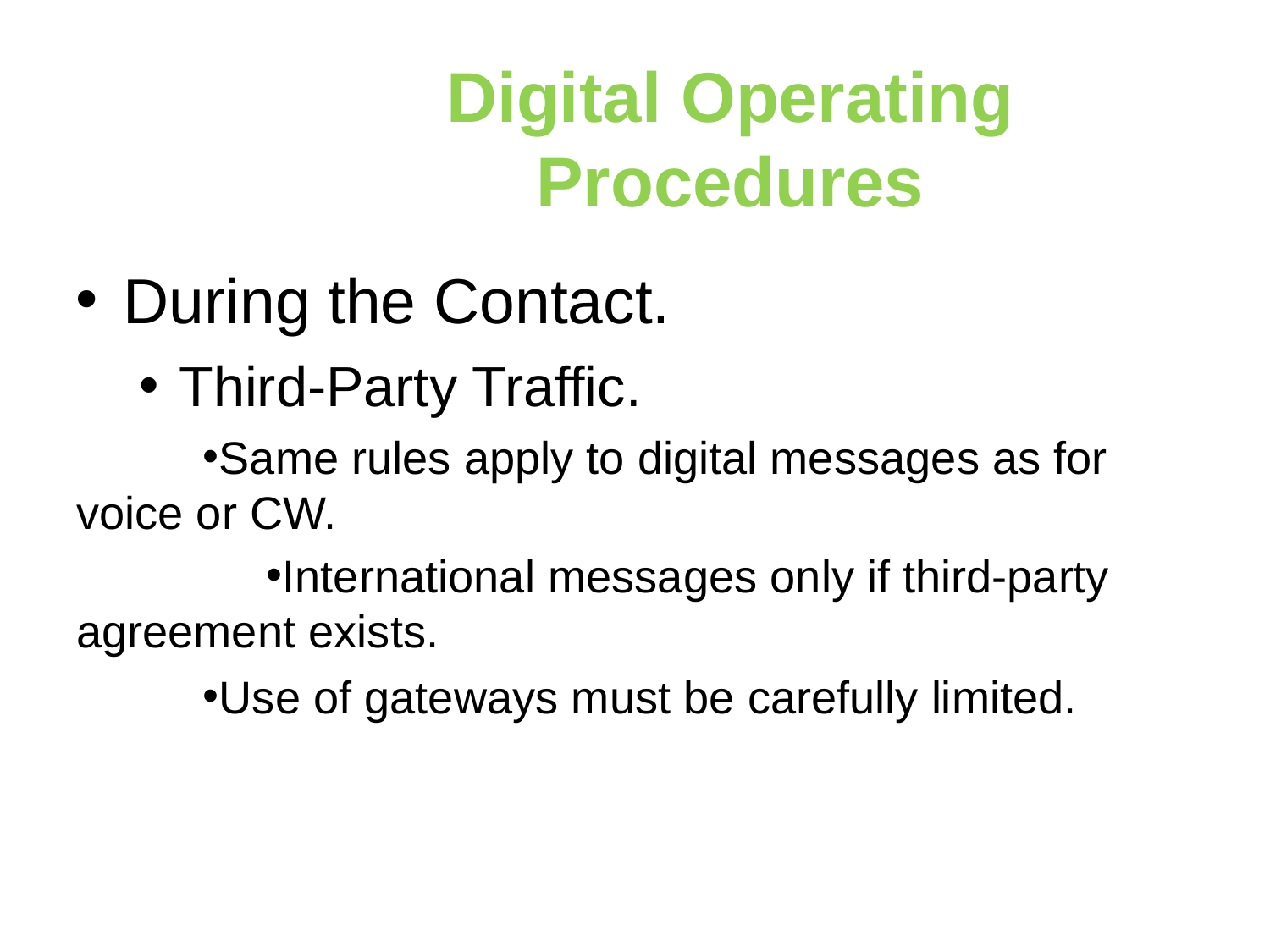

Digital Operating Procedures
During the Contact.
Third-Party Traffic.
Same rules apply to digital messages as for voice or CW.
International messages only if third-party agreement exists.
Use of gateways must be carefully limited.